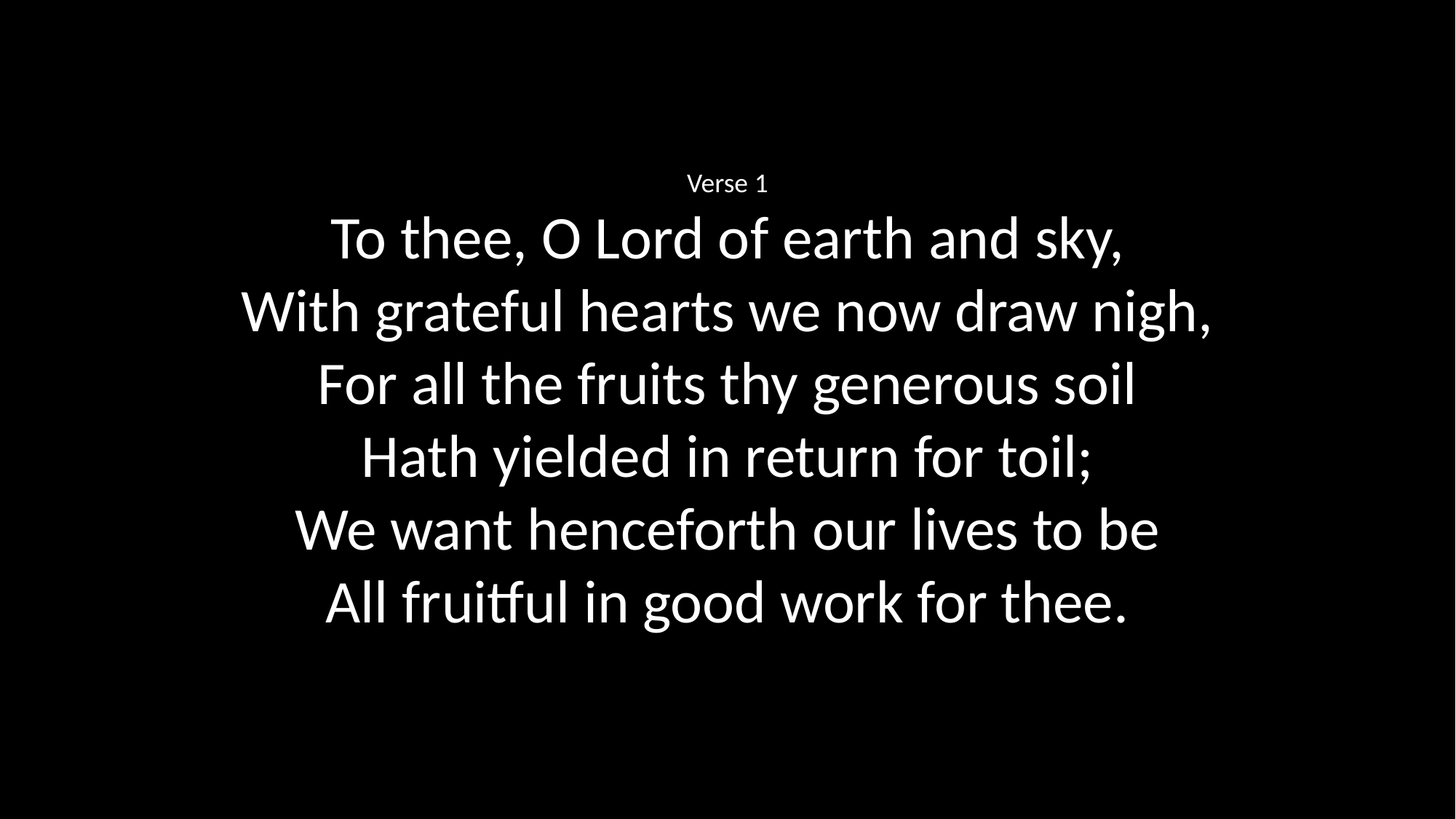

Verse 1
To thee, O Lord of earth and sky,
With grateful hearts we now draw nigh,
For all the fruits thy generous soil
Hath yielded in return for toil;
We want henceforth our lives to be
All fruitful in good work for thee.